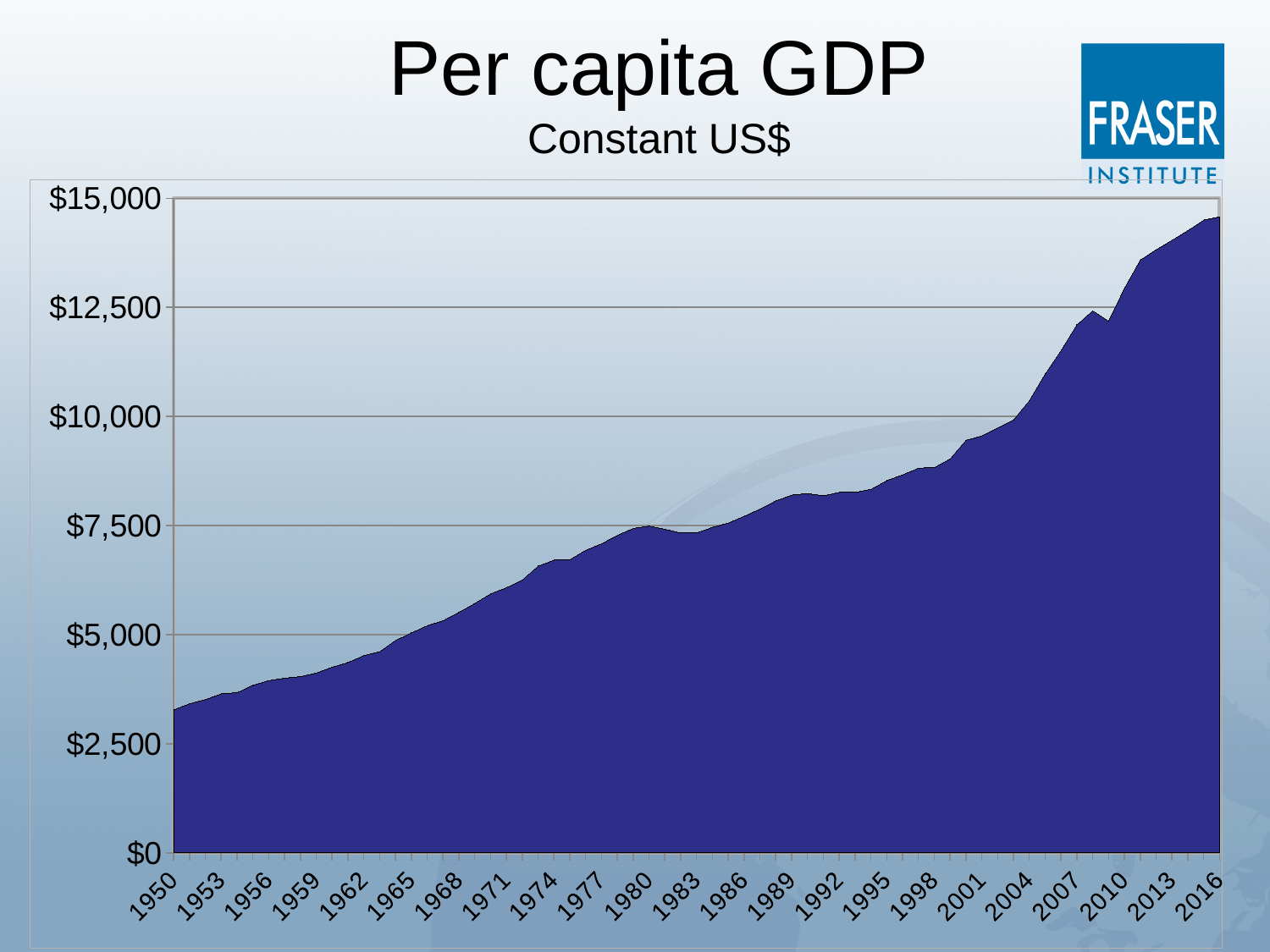

# Per capita GDP Constant US$

### Chart

| Category | World |
|---|---|
| 1950 | 3277.0 |
| 1951 | 3417.0 |
| 1952 | 3512.0 |
| 1953 | 3645.0 |
| 1954 | 3671.0 |
| 1955 | 3841.0 |
| 1956 | 3947.0 |
| 1957 | 4001.0 |
| 1958 | 4039.0 |
| 1959 | 4121.0 |
| 1960 | 4254.0 |
| 1961 | 4363.0 |
| 1962 | 4521.0 |
| 1963 | 4611.0 |
| 1964 | 4868.0 |
| 1965 | 5041.0 |
| 1966 | 5207.0 |
| 1967 | 5321.0 |
| 1968 | 5512.0 |
| 1969 | 5716.0 |
| 1970 | 5935.0 |
| 1971 | 6077.0 |
| 1972 | 6255.0 |
| 1973 | 6571.0 |
| 1974 | 6708.0 |
| 1975 | 6719.0 |
| 1976 | 6936.0 |
| 1977 | 7084.0 |
| 1978 | 7278.0 |
| 1979 | 7436.0 |
| 1980 | 7489.0 |
| 1981 | 7416.0 |
| 1982 | 7333.0 |
| 1983 | 7331.0 |
| 1984 | 7461.0 |
| 1985 | 7560.0 |
| 1986 | 7714.0 |
| 1987 | 7879.0 |
| 1988 | 8068.0 |
| 1989 | 8198.0 |
| 1990 | 8234.0 |
| 1991 | 8182.0 |
| 1992 | 8261.0 |
| 1993 | 8259.0 |
| 1994 | 8330.0 |
| 1995 | 8532.0 |
| 1996 | 8663.0 |
| 1997 | 8816.0 |
| 1998 | 8830.0 |
| 1999 | 9029.0 |
| 2000 | 9456.0 |
| 2001 | 9554.0 |
| 2002 | 9737.0 |
| 2003 | 9923.0 |
| 2004 | 10364.0 |
| 2005 | 10975.0 |
| 2006 | 11511.0 |
| 2007 | 12101.0 |
| 2008 | 12424.0 |
| 2009 | 12189.0 |
| 2010 | 12937.0 |
| 2011 | 13587.0 |
| 2012 | 13821.0 |
| 2013 | 14038.0 |
| 2014 | 14261.0 |
| 2015 | 14500.0 |
| 2016 | 14574.0 |